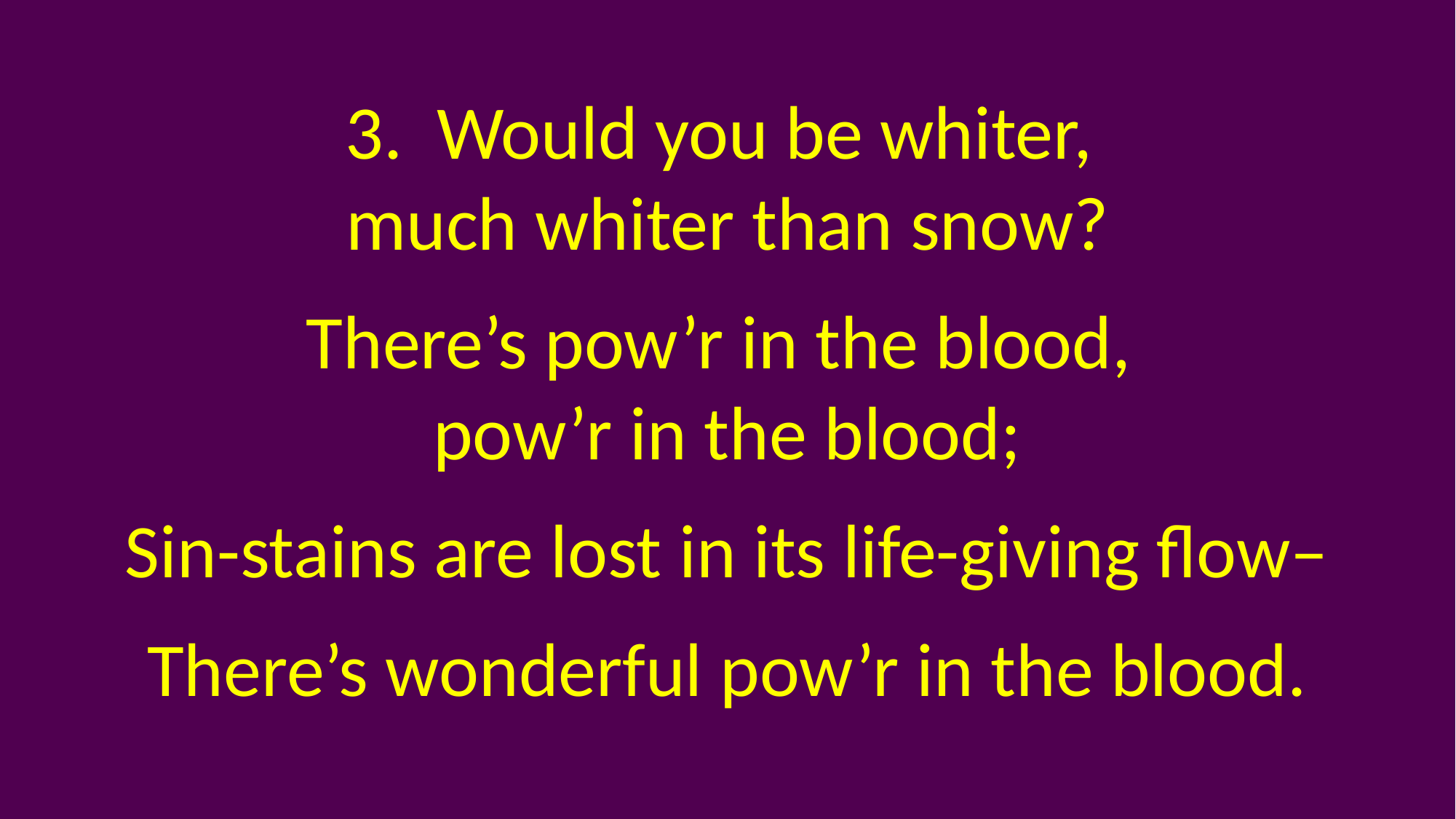

3.  Would you be whiter,
much whiter than snow?
There’s pow’r in the blood,
pow’r in the blood;
Sin-stains are lost in its life-giving flow–
There’s wonderful pow’r in the blood.